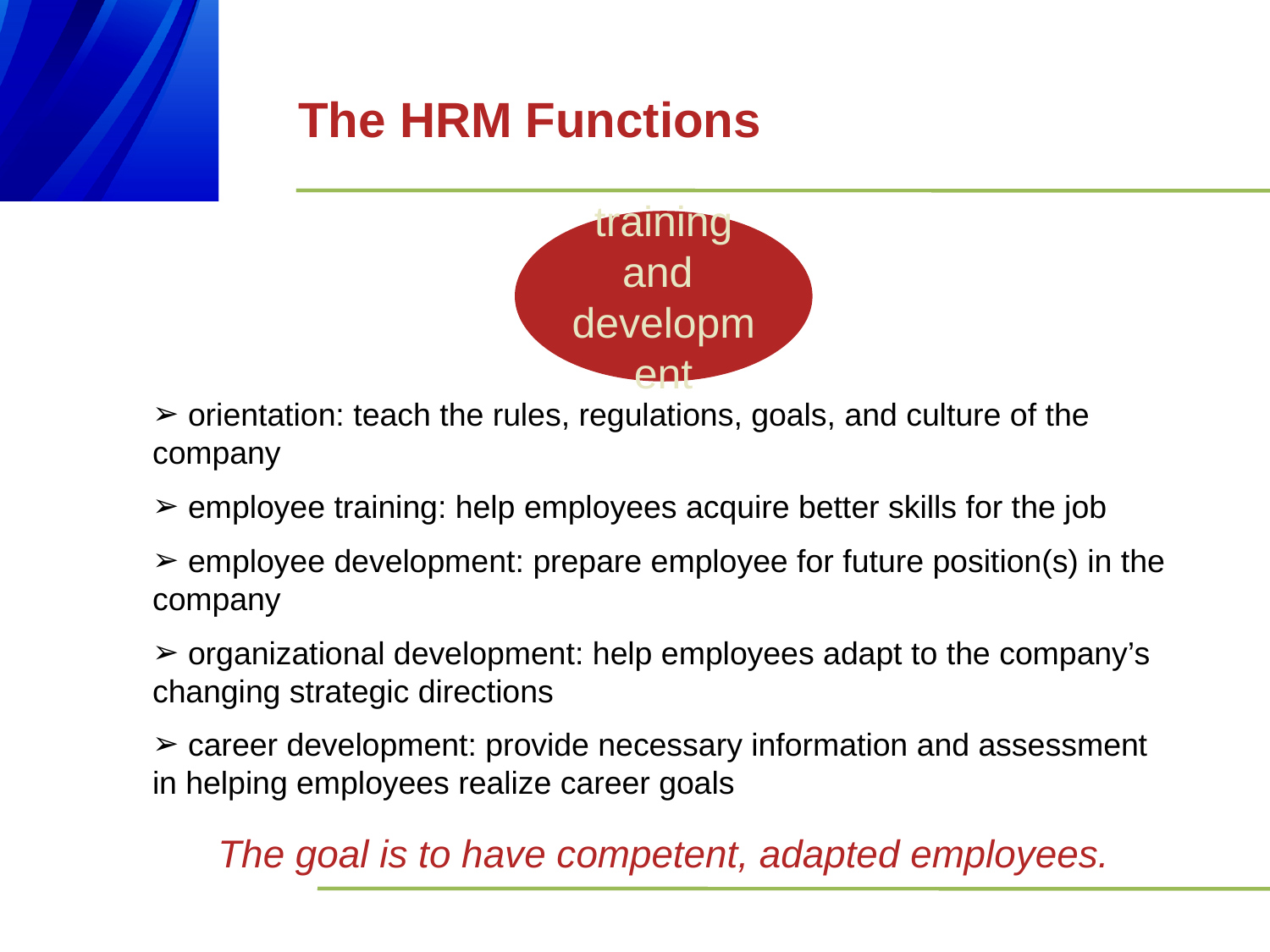

# The HRM Functions
training and
development
 orientation: teach the rules, regulations, goals, and culture of the company
 employee training: help employees acquire better skills for the job
 employee development: prepare employee for future position(s) in the company
 organizational development: help employees adapt to the company’s changing strategic directions
 career development: provide necessary information and assessment in helping employees realize career goals
The goal is to have competent, adapted employees.